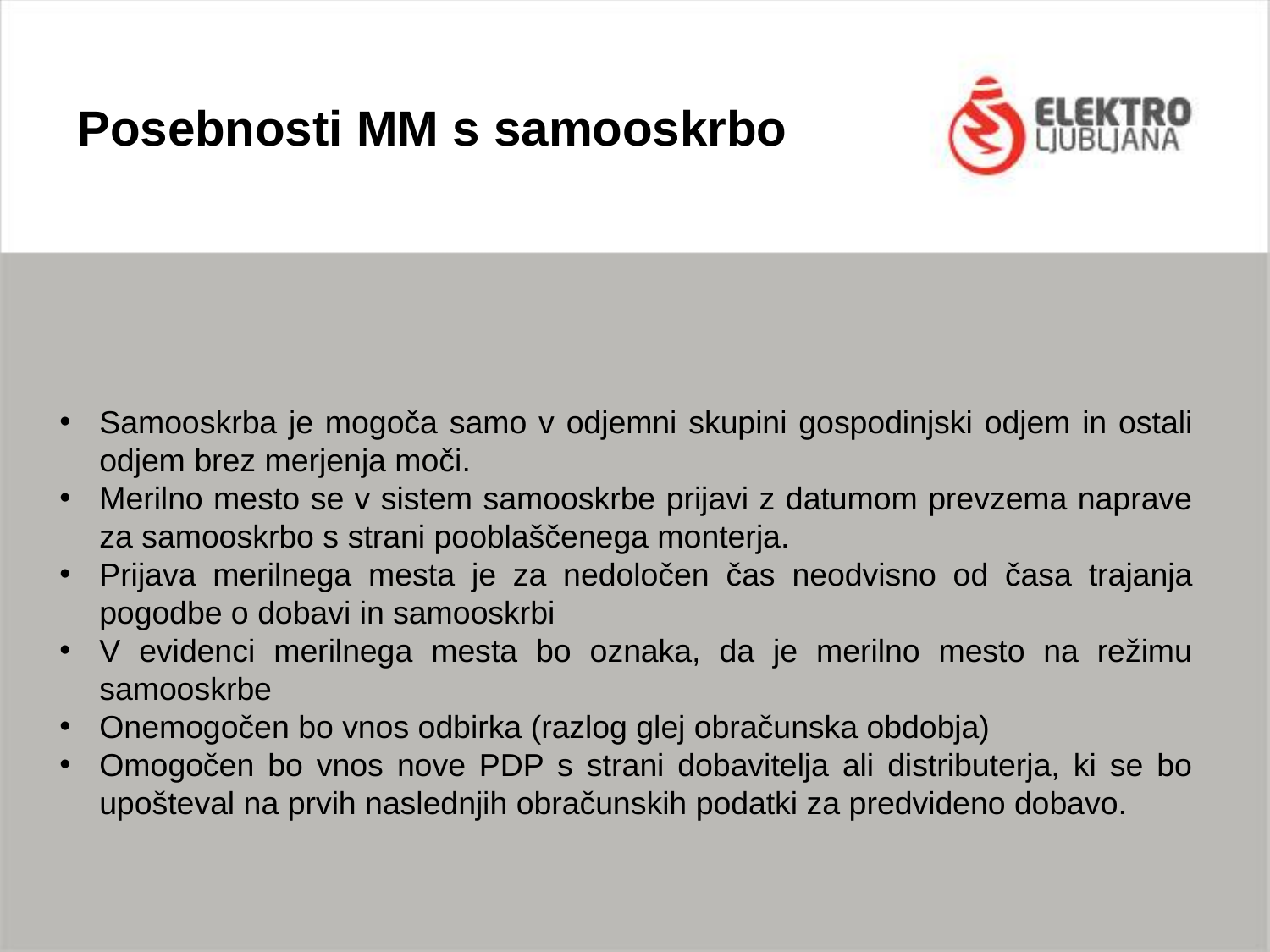

Posebnosti MM s samooskrbo
Samooskrba je mogoča samo v odjemni skupini gospodinjski odjem in ostali odjem brez merjenja moči.
Merilno mesto se v sistem samooskrbe prijavi z datumom prevzema naprave za samooskrbo s strani pooblaščenega monterja.
Prijava merilnega mesta je za nedoločen čas neodvisno od časa trajanja pogodbe o dobavi in samooskrbi
V evidenci merilnega mesta bo oznaka, da je merilno mesto na režimu samooskrbe
Onemogočen bo vnos odbirka (razlog glej obračunska obdobja)
Omogočen bo vnos nove PDP s strani dobavitelja ali distributerja, ki se bo upošteval na prvih naslednjih obračunskih podatki za predvideno dobavo.